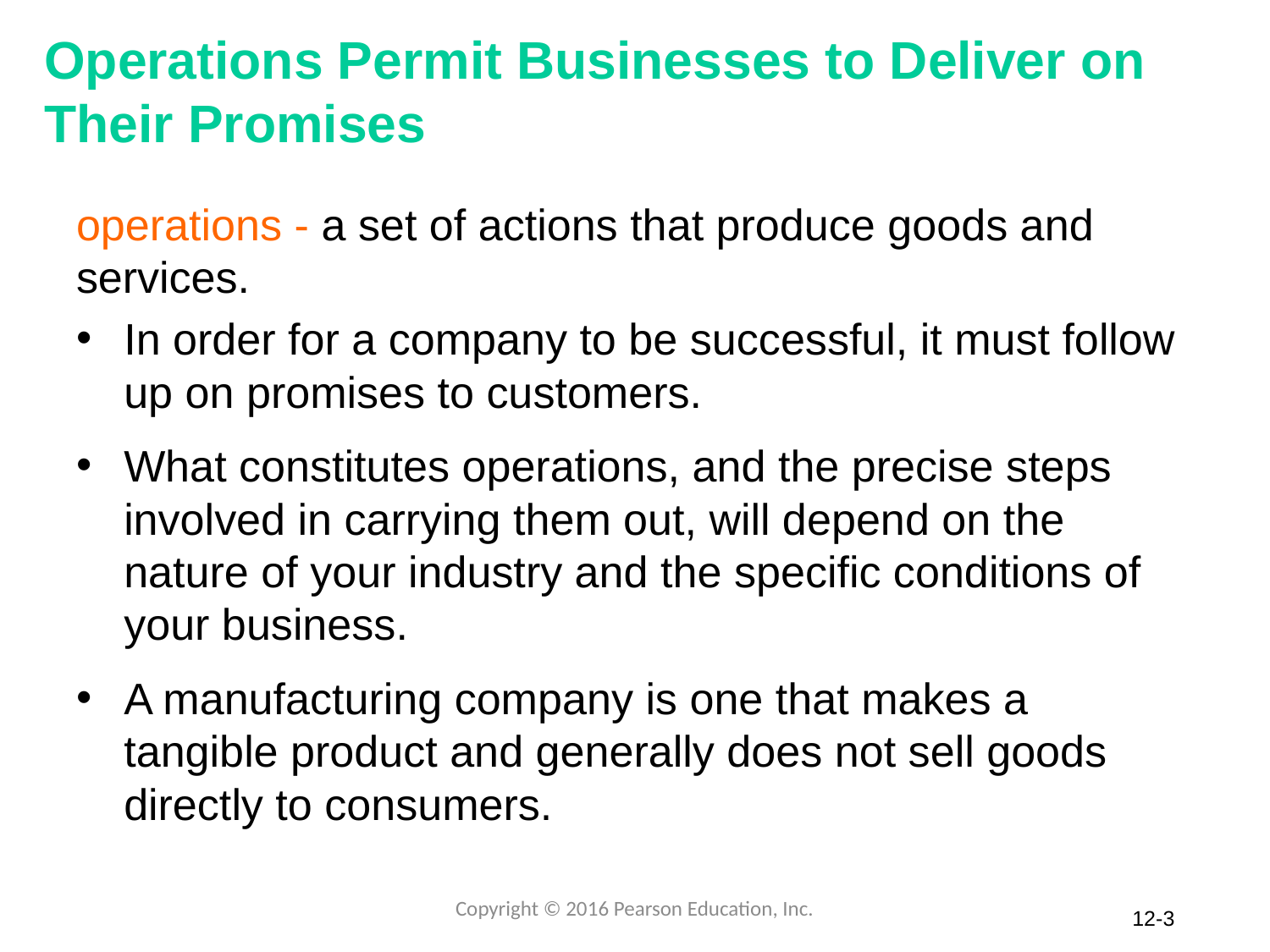

# Operations Permit Businesses to Deliver on Their Promises
operations - a set of actions that produce goods and services.
In order for a company to be successful, it must follow up on promises to customers.

What constitutes operations, and the precise steps involved in carrying them out, will depend on the nature of your industry and the specific conditions of your business.

A manufacturing company is one that makes a tangible product and generally does not sell goods directly to consumers.
Copyright © 2016 Pearson Education, Inc.